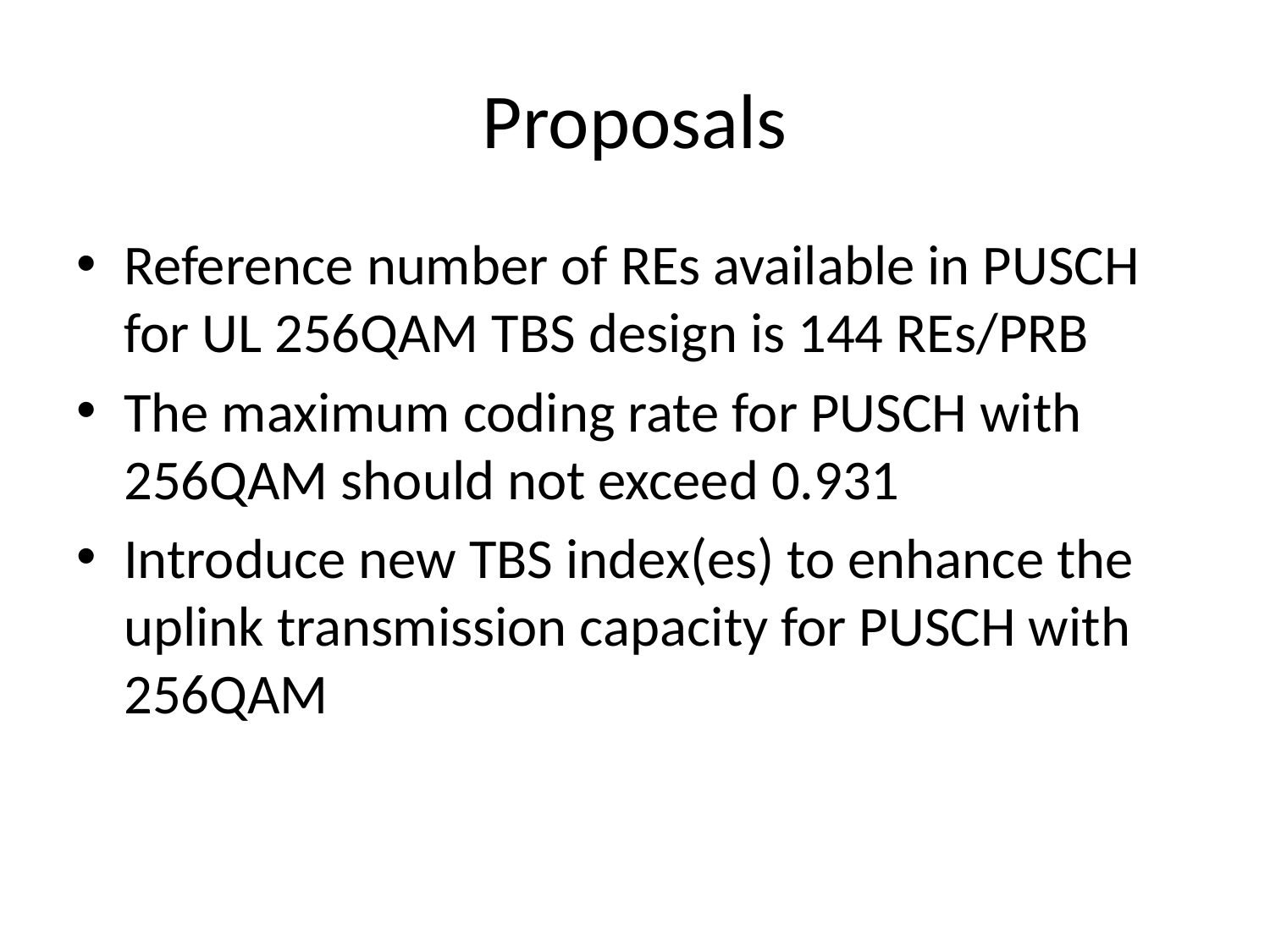

# Proposals
Reference number of REs available in PUSCH for UL 256QAM TBS design is 144 REs/PRB
The maximum coding rate for PUSCH with 256QAM should not exceed 0.931
Introduce new TBS index(es) to enhance the uplink transmission capacity for PUSCH with 256QAM